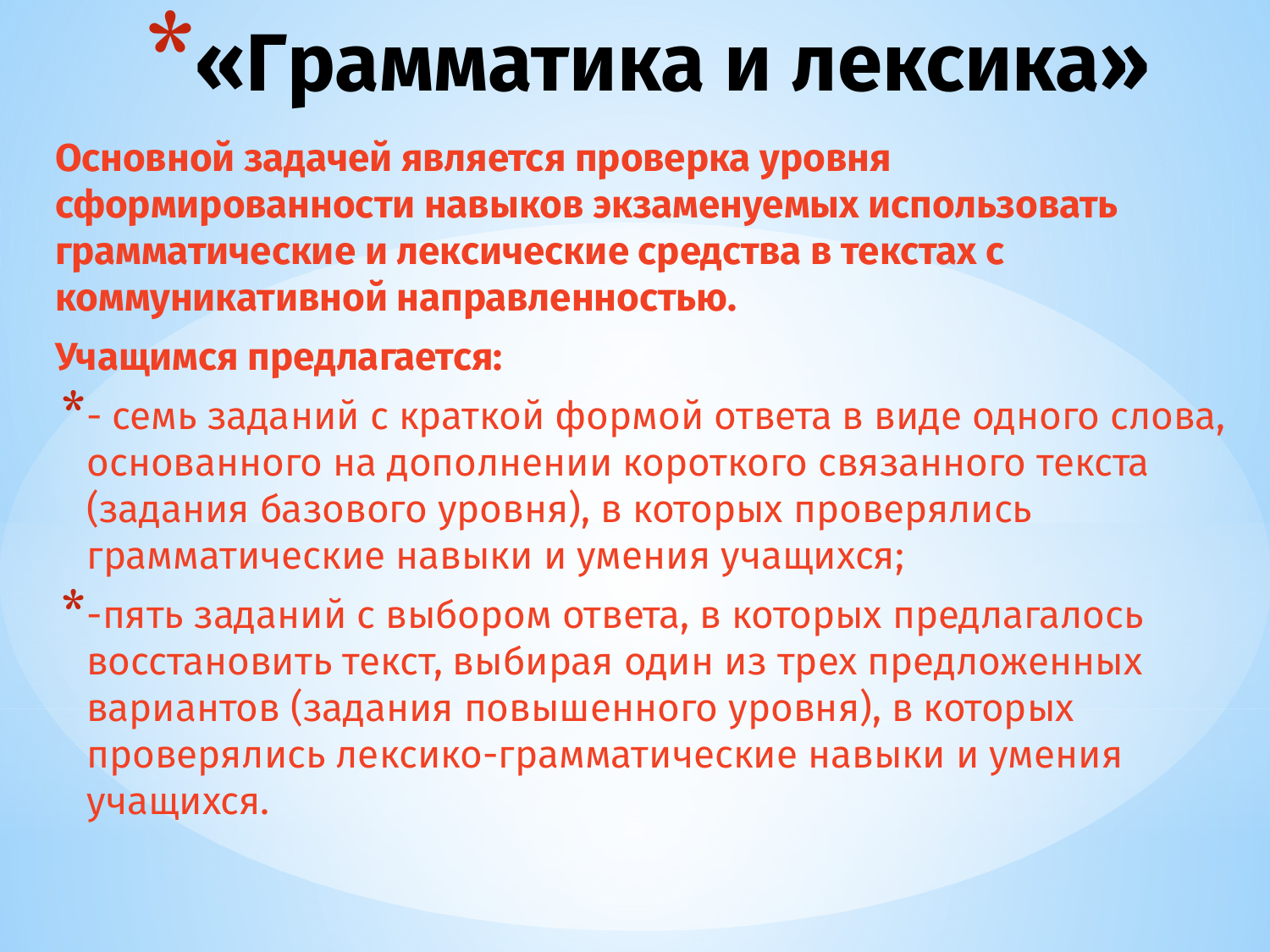

# «Грамматика и лексика»
Основной задачей является проверка уровня сформированности навыков экзаменуемых использовать грамматические и лексические средства в текстах с коммуникативной направленностью.
Учащимся предлагается:
- семь заданий с краткой формой ответа в виде одного слова, основанного на дополнении короткого связанного текста (задания базового уровня), в которых проверялись грамматические навыки и умения учащихся;
-пять заданий с выбором ответа, в которых предлагалось восстановить текст, выбирая один из трех предложенных вариантов (задания повышенного уровня), в которых проверялись лексико-грамматические навыки и умения учащихся.